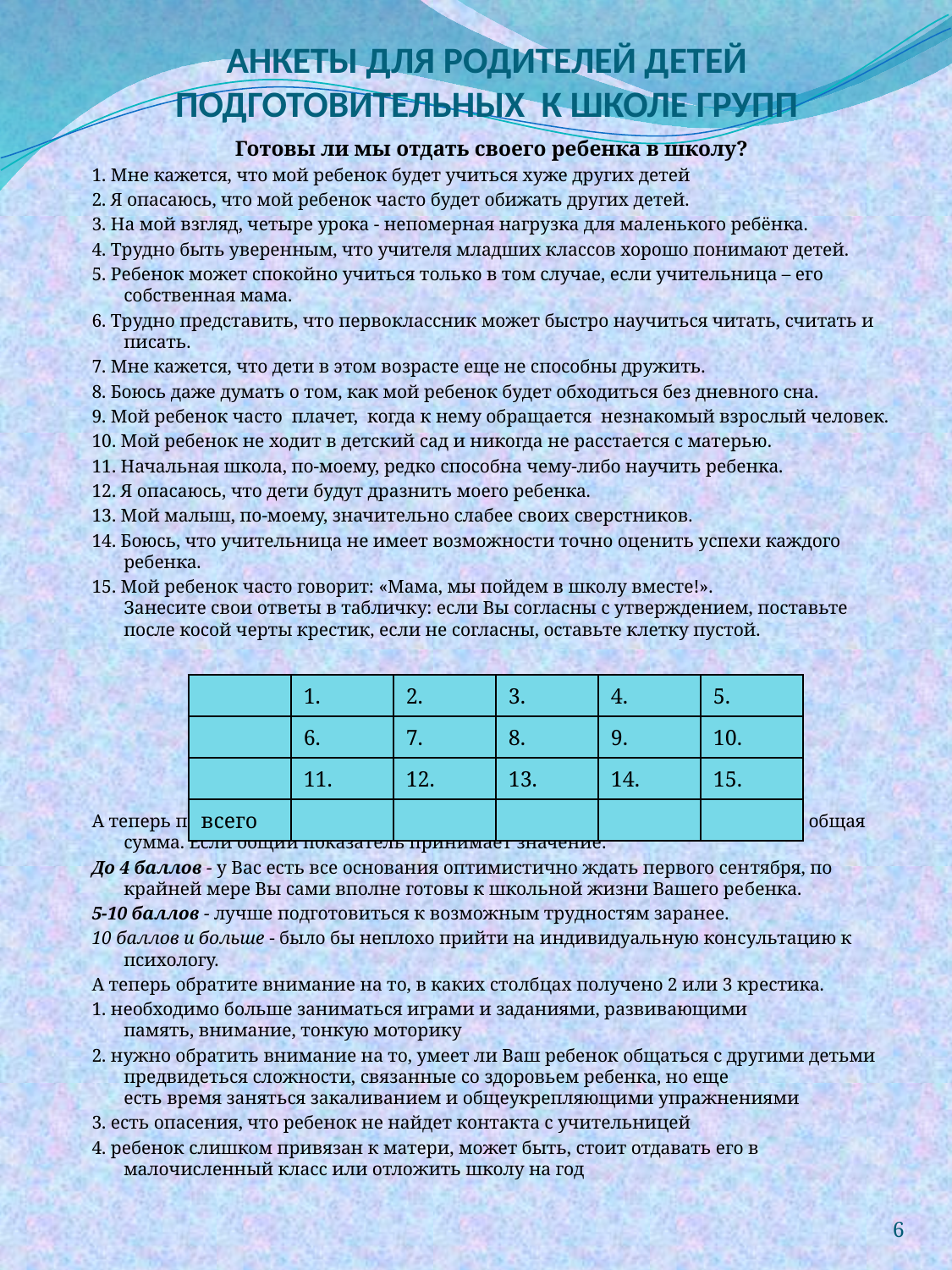

# АНКЕТЫ ДЛЯ РОДИТЕЛЕЙ ДЕТЕЙ ПОДГОТОВИТЕЛЬНЫХ  К ШКОЛЕ ГРУПП
Готовы ли мы отдать своего ребенка в школу?
1. Мне кажется, что мой ребенок будет учиться хуже других детей
2. Я опасаюсь, что мой ребенок часто будет обижать других детей.
3. На мой взгляд, четыре урока - непомерная нагрузка для маленького ребёнка.
4. Трудно быть уверенным, что учителя младших классов хорошо понимают детей.
5. Ребенок может спокойно учиться только в том случае, если учительница – его собственная мама.
6. Трудно представить, что первоклассник может быстро научиться читать, считать и писать.
7. Мне кажется, что дети в этом возрасте еще не способны дружить.
8. Боюсь даже думать о том, как мой ребенок будет обходиться без дневного сна.
9. Мой ребенок часто  плачет,  когда к нему обращается  незнакомый взрослый человек.
10. Мой ребенок не ходит в детский сад и никогда не расстается с матерью.
11. Начальная школа, по-моему, редко способна чему-либо научить ребенка.
12. Я опасаюсь, что дети будут дразнить моего ребенка.
13. Мой малыш, по-моему, значительно слабее своих сверстников.
14. Боюсь, что учительница не имеет возможности точно оценить успехи каждого ребенка.
15. Мой ребенок часто говорит: «Мама, мы пойдем в школу вместе!».
Занесите свои ответы в табличку: если Вы согласны с утверждением, поставьте после косой черты крестик, если не согласны, оставьте клетку пустой.

А теперь посчитайте, сколько крестиков оказалось в каждом столбце и какова общая сумма. Если общий показатель принимает значение:
До 4 баллов - у Вас есть все основания оптимистично ждать первого сен­тября, по крайней мере Вы сами вполне готовы к школьной жизни Вашего ре­бенка.
5-10 баллов - лучше подготовиться к возможным трудностям заранее.
10 баллов и больше - было бы неплохо прийти на индивидуальную кон­сультацию к психологу.
А теперь обратите внимание на то, в каких столбцах получено 2 или 3 крестика.
1. необходимо больше заниматься играми и заданиями, развивающими
память, внимание, тонкую моторику
2. нужно обратить внимание на то, умеет ли Ваш ребенок общаться с другими детьми предвидеться сложности, связанные со здоровьем ребенка, но еще
есть время заняться закаливанием и общеукрепляющими упражнениями
3. есть опасения, что ребенок не найдет контакта с учительницей
4. ребенок слишком привязан к матери, может быть, стоит отдавать его в
малочисленный класс или отложить школу на год

|  | 1. | 2. | 3. | 4. | 5. |
| --- | --- | --- | --- | --- | --- |
|  | 6. | 7. | 8. | 9. | 10. |
|  | 11. | 12. | 13. | 14. | 15. |
| всего |  |  |  |  |  |
6